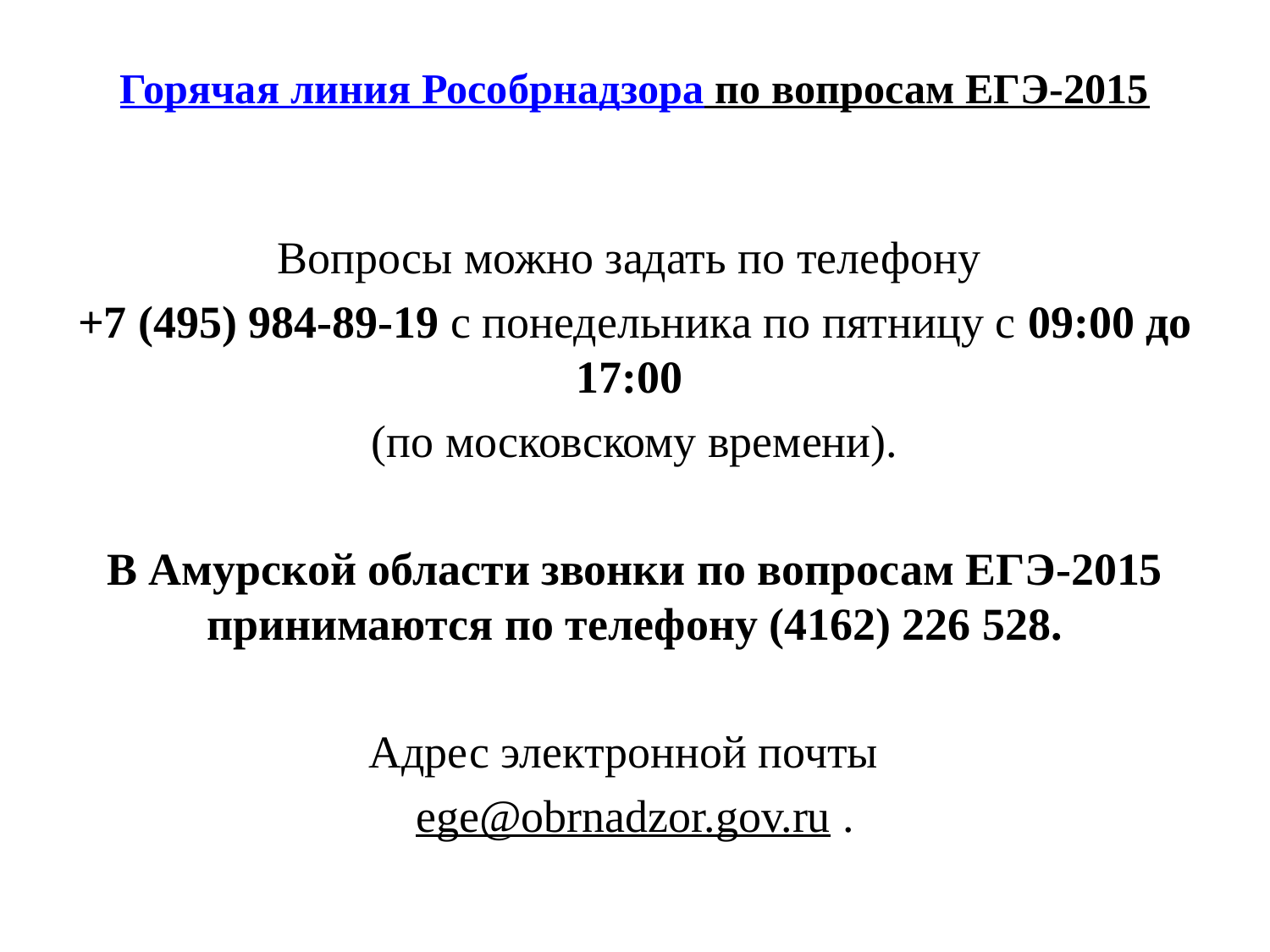

# Горячая линия Рособрнадзора по вопросам ЕГЭ-2015
Вопросы можно задать по телефону
+7 (495) 984-89-19 с понедельника по пятницу с 09:00 до 17:00
(по московскому времени).

В Амурской области звонки по вопросам ЕГЭ-2015 принимаются по телефону (4162) 226 528.

Адрес электронной почты
ege@obrnadzor.gov.ru .